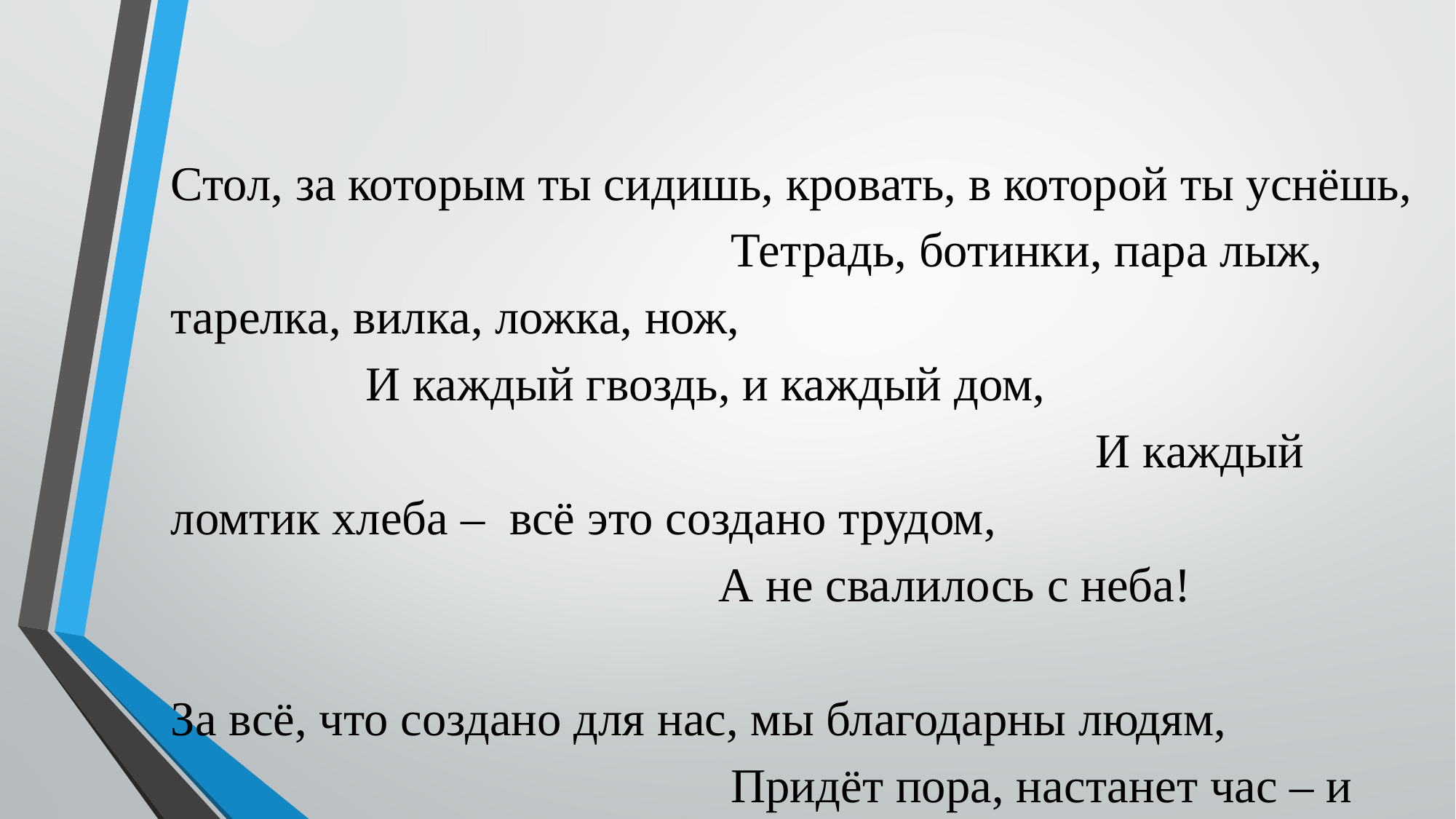

Стол, за которым ты сидишь, кровать, в которой ты уснёшь,                                               Тетрадь, ботинки, пара лыж, тарелка, вилка, ложка, нож,                                                                        И каждый гвоздь, и каждый дом,                                                                                                           И каждый ломтик хлеба –  всё это создано трудом,                                                                                А не свалилось с неба!                                                                                                                       За всё, что создано для нас, мы благодарны людям,                                                              Придёт пора, настанет час – и мы трудиться будем.